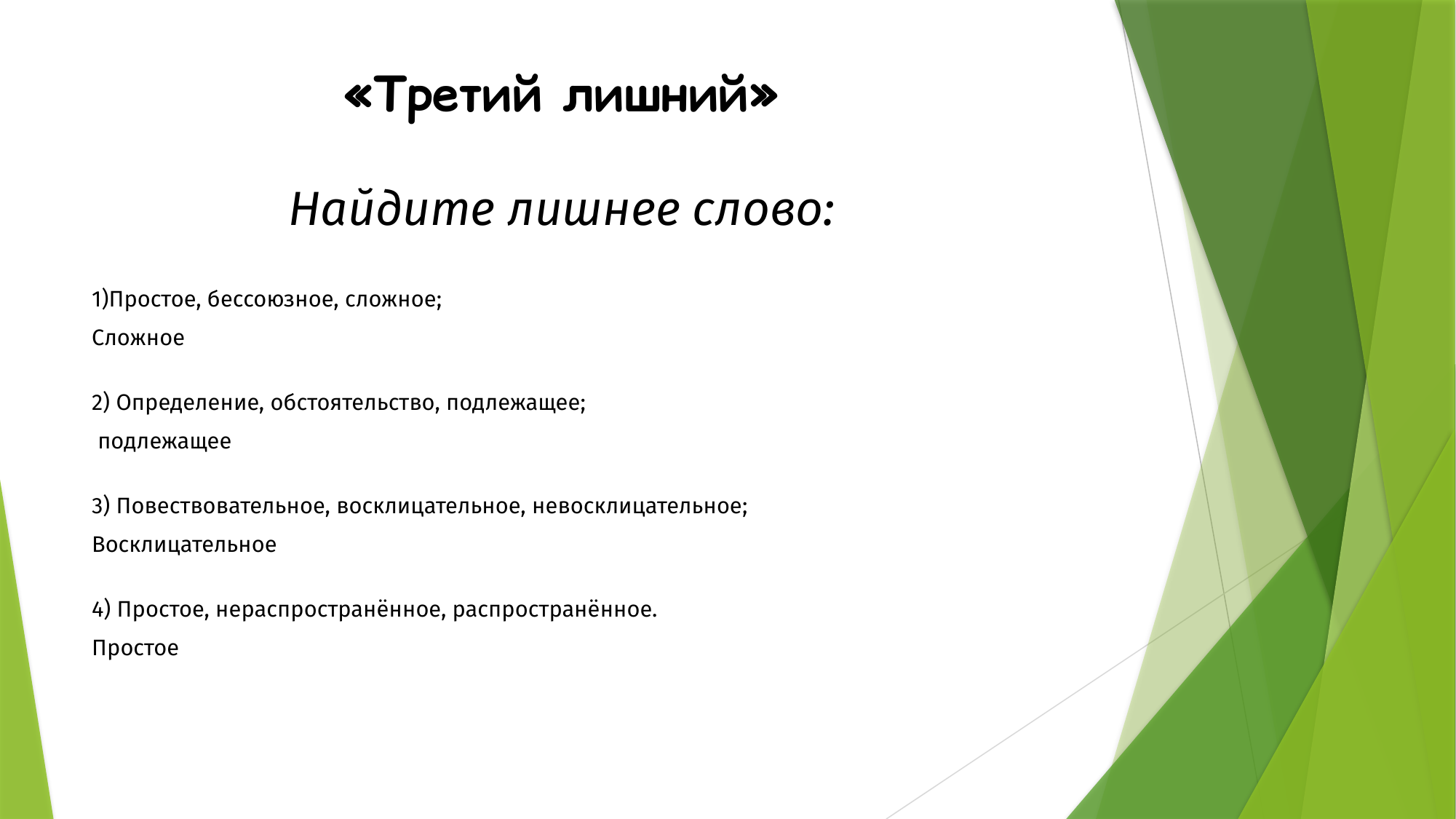

# «Третий лишний» Найдите лишнее слово:
1)Простое, бессоюзное, сложное;
Сложное
2) Определение, обстоятельство, подлежащее;
 подлежащее
3) Повествовательное, восклицательное, невосклицательное;
Восклицательное
4) Простое, нераспространённое, распространённое.
Простое